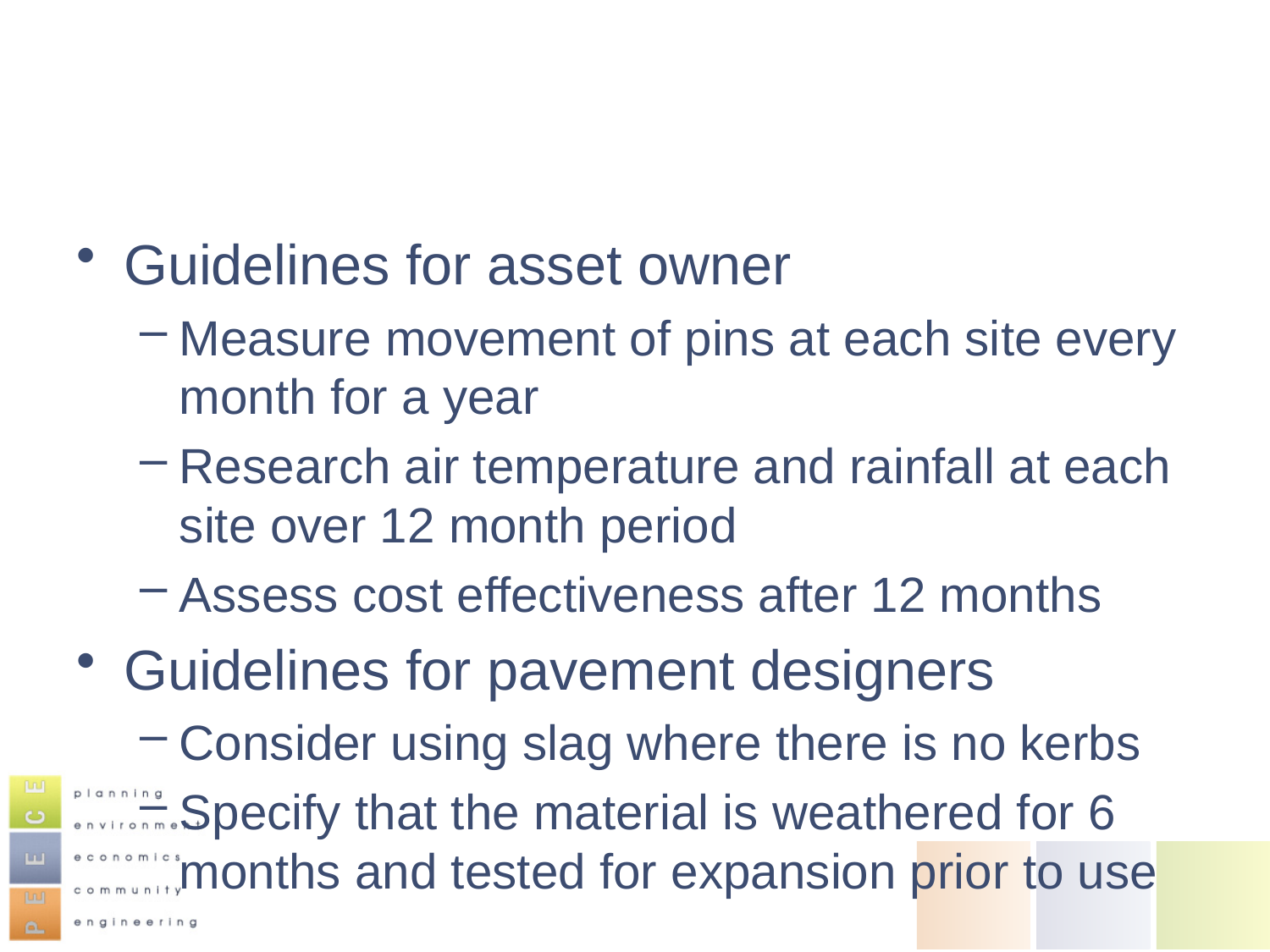

#
Guidelines for asset owner
Measure movement of pins at each site every month for a year
Research air temperature and rainfall at each site over 12 month period
Assess cost effectiveness after 12 months
Guidelines for pavement designers
Consider using slag where there is no kerbs
Specify that the material is weathered for 6 months and tested for expansion prior to use